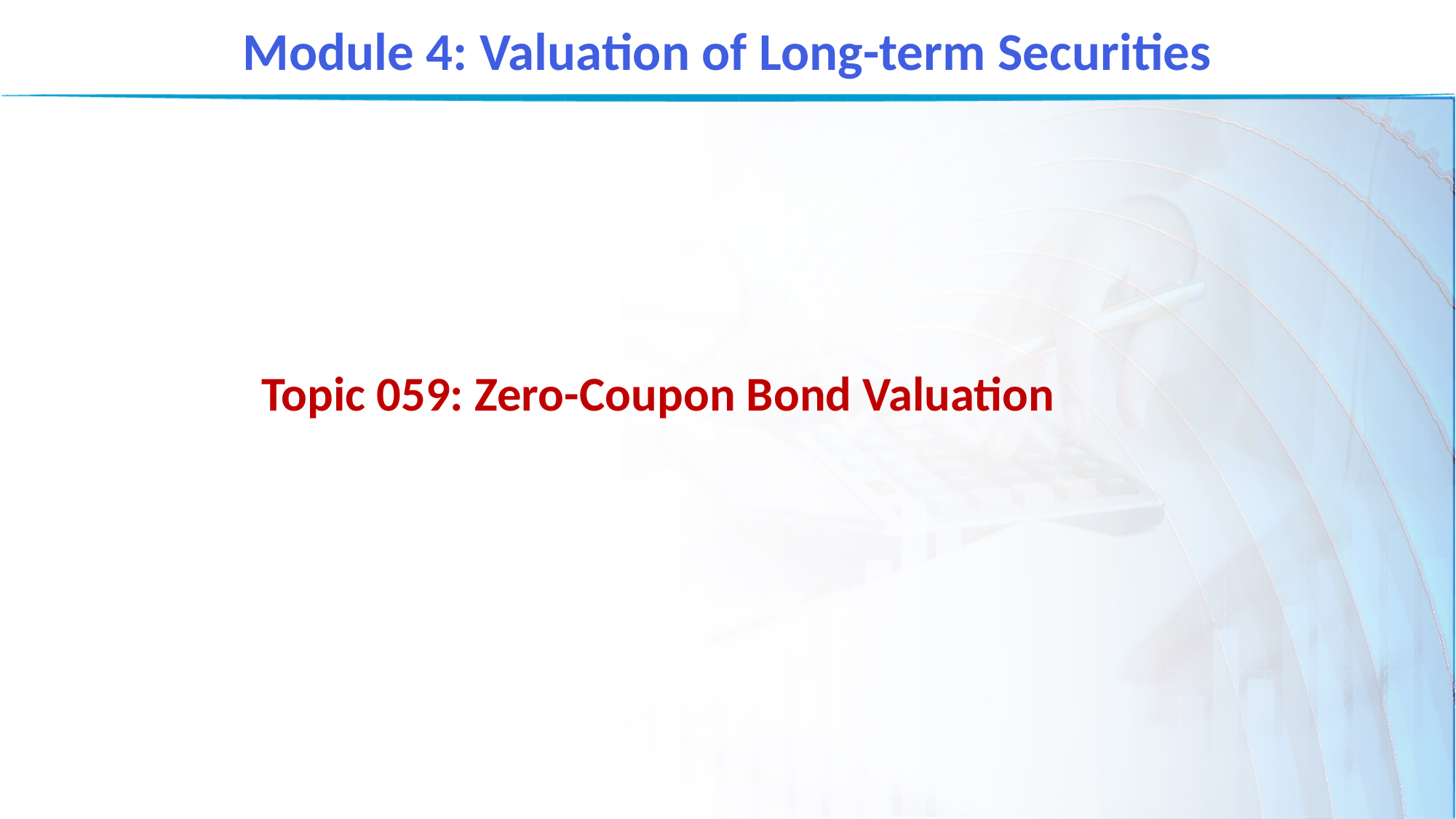

Module 4: Valuation of Long-term Securities
Topic 059: Zero-Coupon Bond Valuation